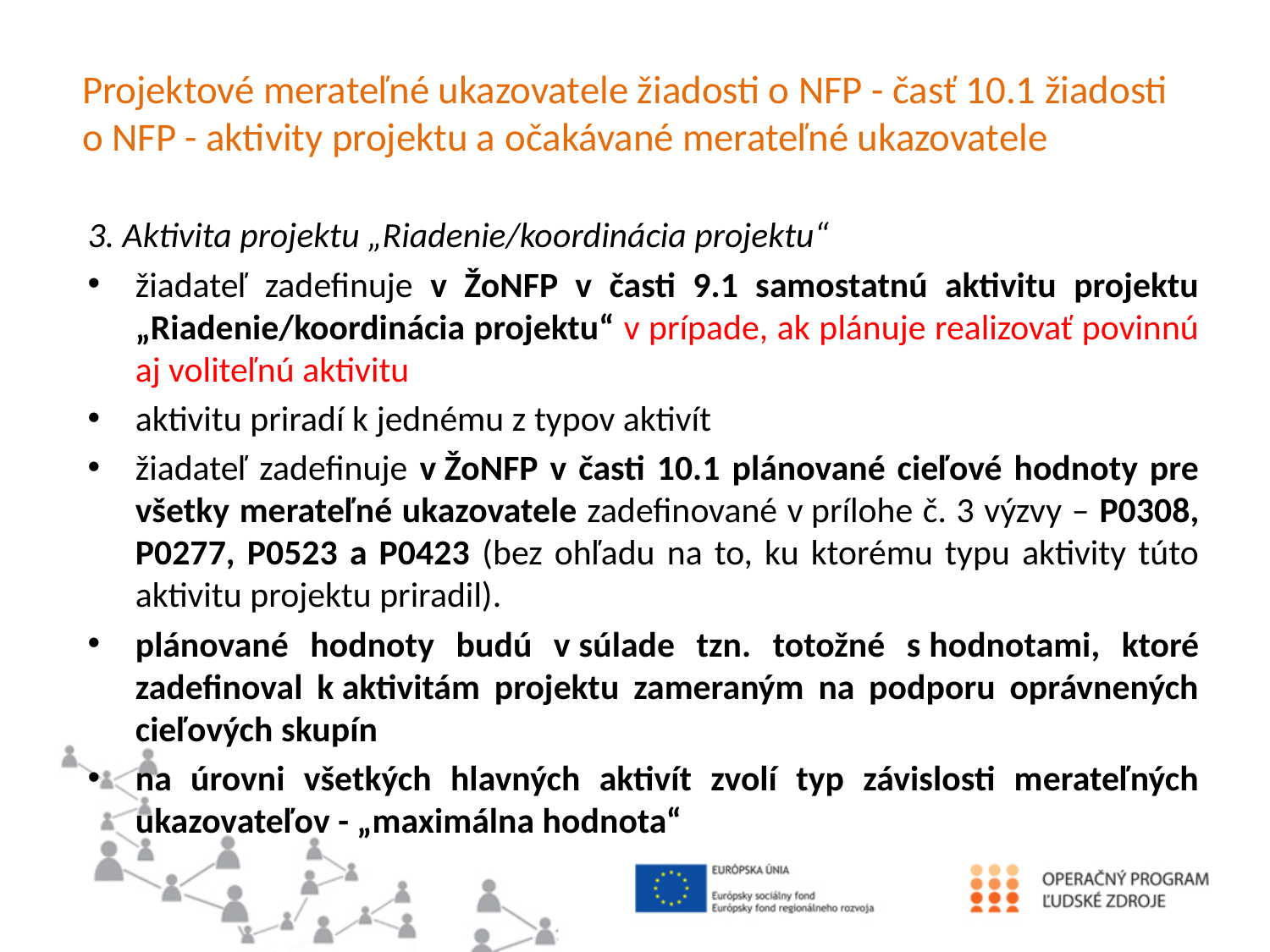

# Projektové merateľné ukazovatele žiadosti o NFP - časť 10.1 žiadosti o NFP - aktivity projektu a očakávané merateľné ukazovatele
3. Aktivita projektu „Riadenie/koordinácia projektu“
žiadateľ zadefinuje v ŽoNFP v časti 9.1 samostatnú aktivitu projektu „Riadenie/koordinácia projektu“ v prípade, ak plánuje realizovať povinnú aj voliteľnú aktivitu
aktivitu priradí k jednému z typov aktivít
žiadateľ zadefinuje v ŽoNFP v časti 10.1 plánované cieľové hodnoty pre všetky merateľné ukazovatele zadefinované v prílohe č. 3 výzvy – P0308, P0277, P0523 a P0423 (bez ohľadu na to, ku ktorému typu aktivity túto aktivitu projektu priradil).
plánované hodnoty budú v súlade tzn. totožné s hodnotami, ktoré zadefinoval k aktivitám projektu zameraným na podporu oprávnených cieľových skupín
na úrovni všetkých hlavných aktivít zvolí typ závislosti merateľných ukazovateľov - „maximálna hodnota“